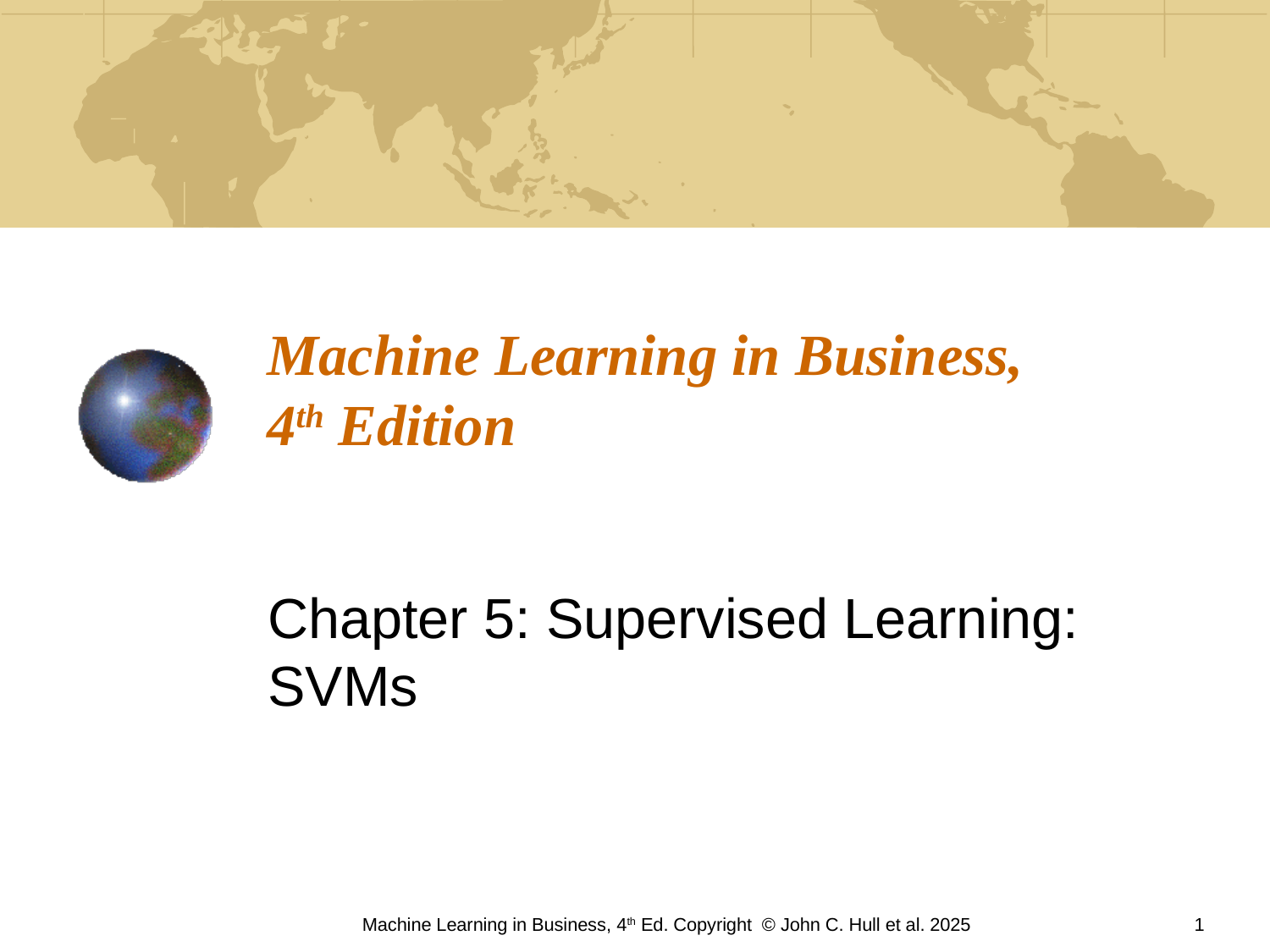

# Machine Learning in Business, 4th Edition
Chapter 5: Supervised Learning: SVMs
Machine Learning in Business, 4th Ed. Copyright  © John C. Hull et al. 2025
1